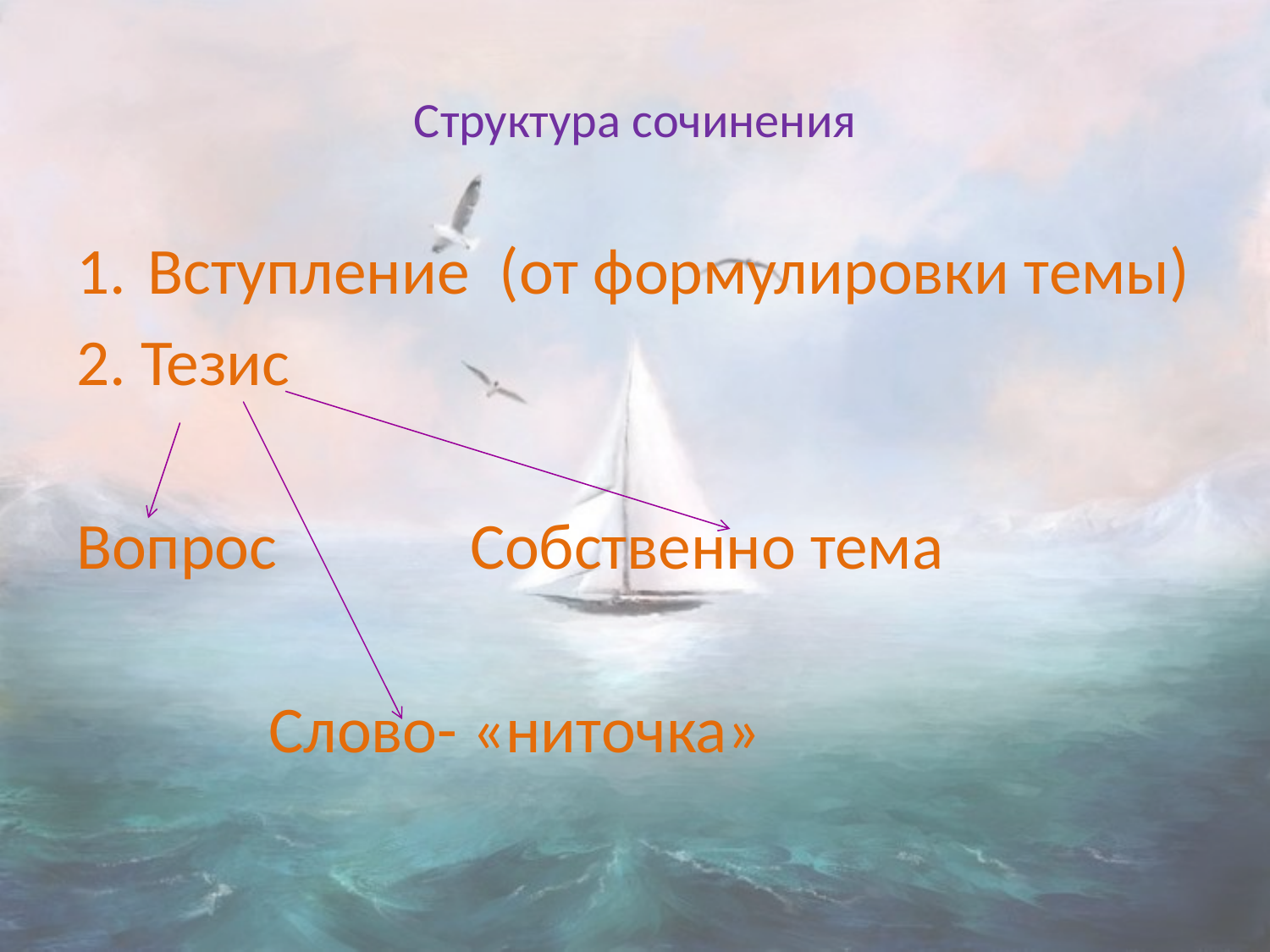

# Структура сочинения
Вступление  (от формулировки темы)
2. Тезис

Вопрос             Собственно тема

             Слово- «ниточка»